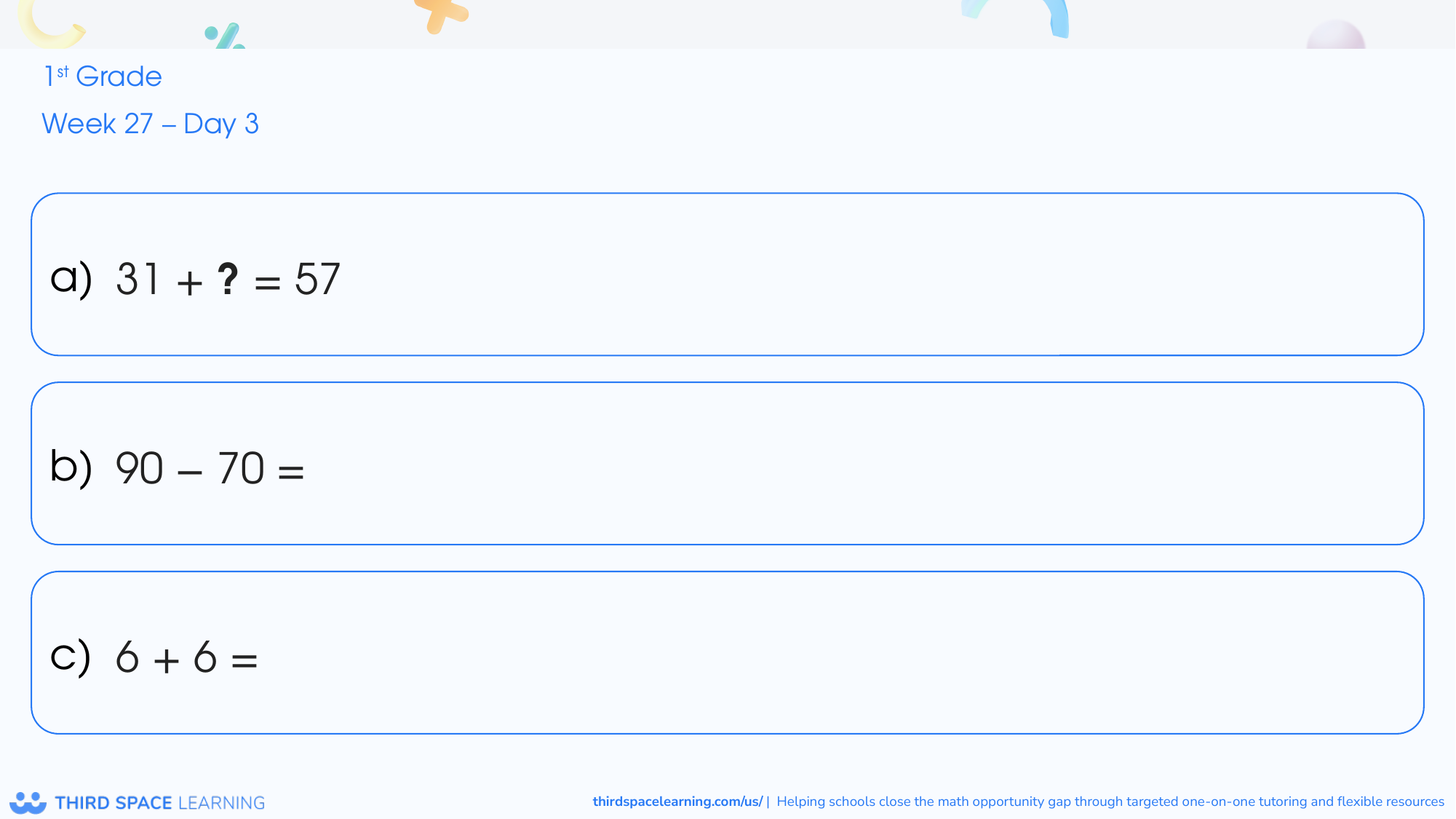

1st Grade
Week 27 – Day 3
31 + ? = 57
90 − 70 =
6 + 6 =